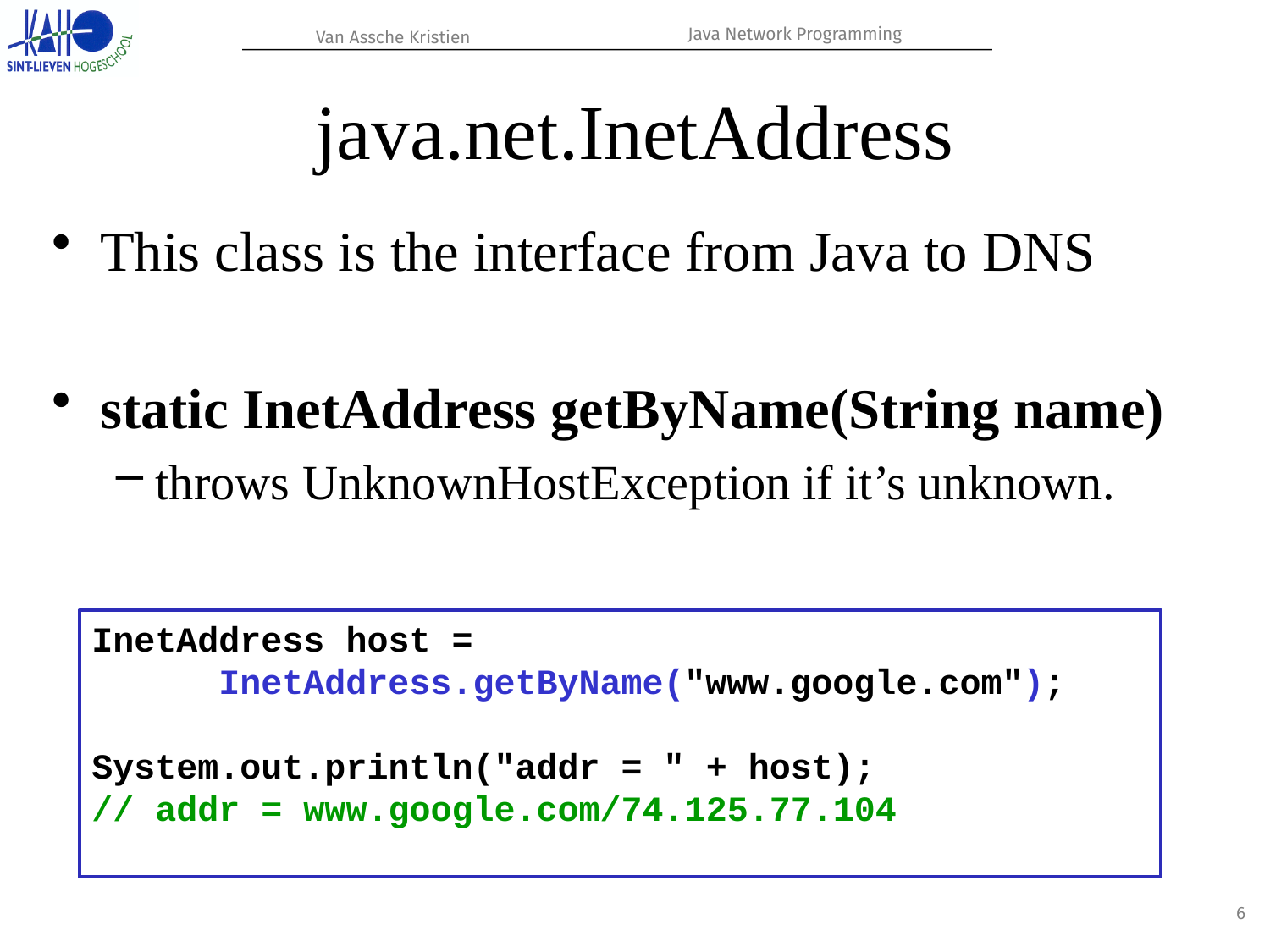

# java.net.InetAddress
This class is the interface from Java to DNS

static InetAddress getByName(String name)
throws UnknownHostException if it’s unknown.

InetAddress host = 					 	InetAddress.getByName("www.google.com");

System.out.println("addr = " + host);
// addr = www.google.com/74.125.77.104